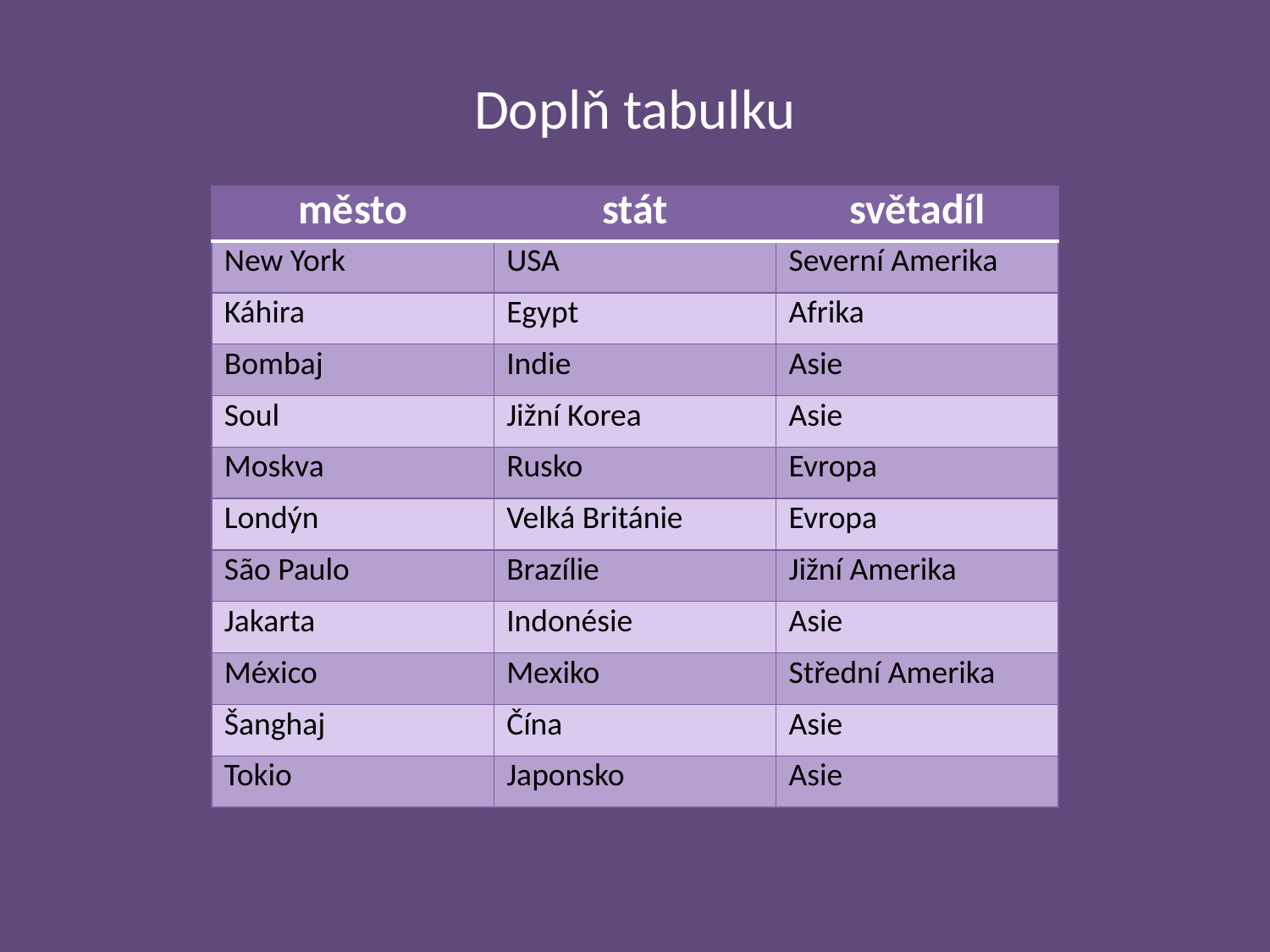

Doplň tabulku
| město | stát | světadíl |
| --- | --- | --- |
| New York | USA | Severní Amerika |
| Káhira | Egypt | Afrika |
| Bombaj | Indie | Asie |
| Soul | Jižní Korea | Asie |
| Moskva | Rusko | Evropa |
| Londýn | Velká Británie | Evropa |
| São Paulo | Brazílie | Jižní Amerika |
| Jakarta | Indonésie | Asie |
| México | Mexiko | Střední Amerika |
| Šanghaj | Čína | Asie |
| Tokio | Japonsko | Asie |